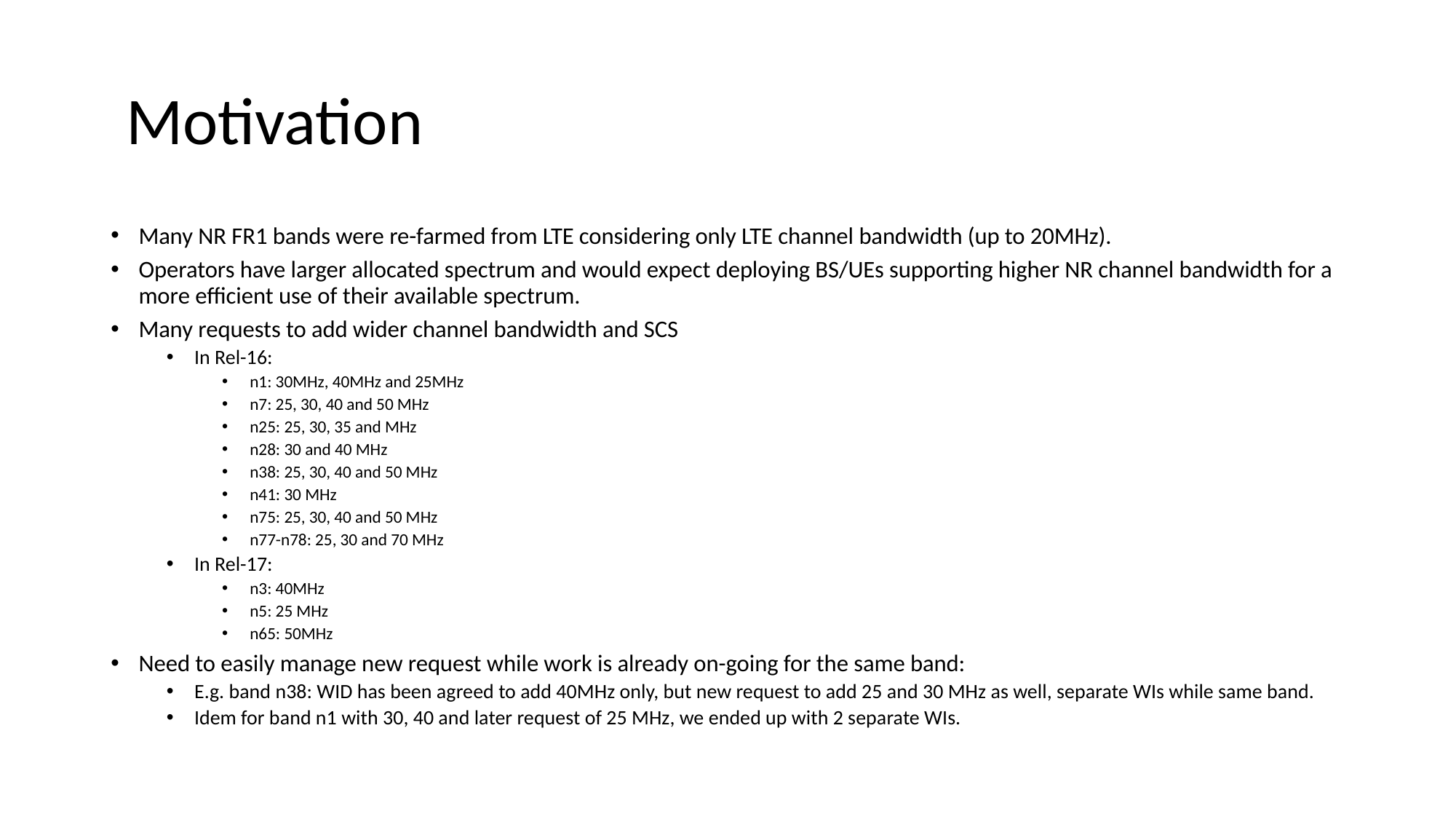

# Motivation
Many NR FR1 bands were re-farmed from LTE considering only LTE channel bandwidth (up to 20MHz).
Operators have larger allocated spectrum and would expect deploying BS/UEs supporting higher NR channel bandwidth for a more efficient use of their available spectrum.
Many requests to add wider channel bandwidth and SCS
In Rel-16:
n1: 30MHz, 40MHz and 25MHz
n7: 25, 30, 40 and 50 MHz
n25: 25, 30, 35 and MHz
n28: 30 and 40 MHz
n38: 25, 30, 40 and 50 MHz
n41: 30 MHz
n75: 25, 30, 40 and 50 MHz
n77-n78: 25, 30 and 70 MHz
In Rel-17:
n3: 40MHz
n5: 25 MHz
n65: 50MHz
Need to easily manage new request while work is already on-going for the same band:
E.g. band n38: WID has been agreed to add 40MHz only, but new request to add 25 and 30 MHz as well, separate WIs while same band.
Idem for band n1 with 30, 40 and later request of 25 MHz, we ended up with 2 separate WIs.